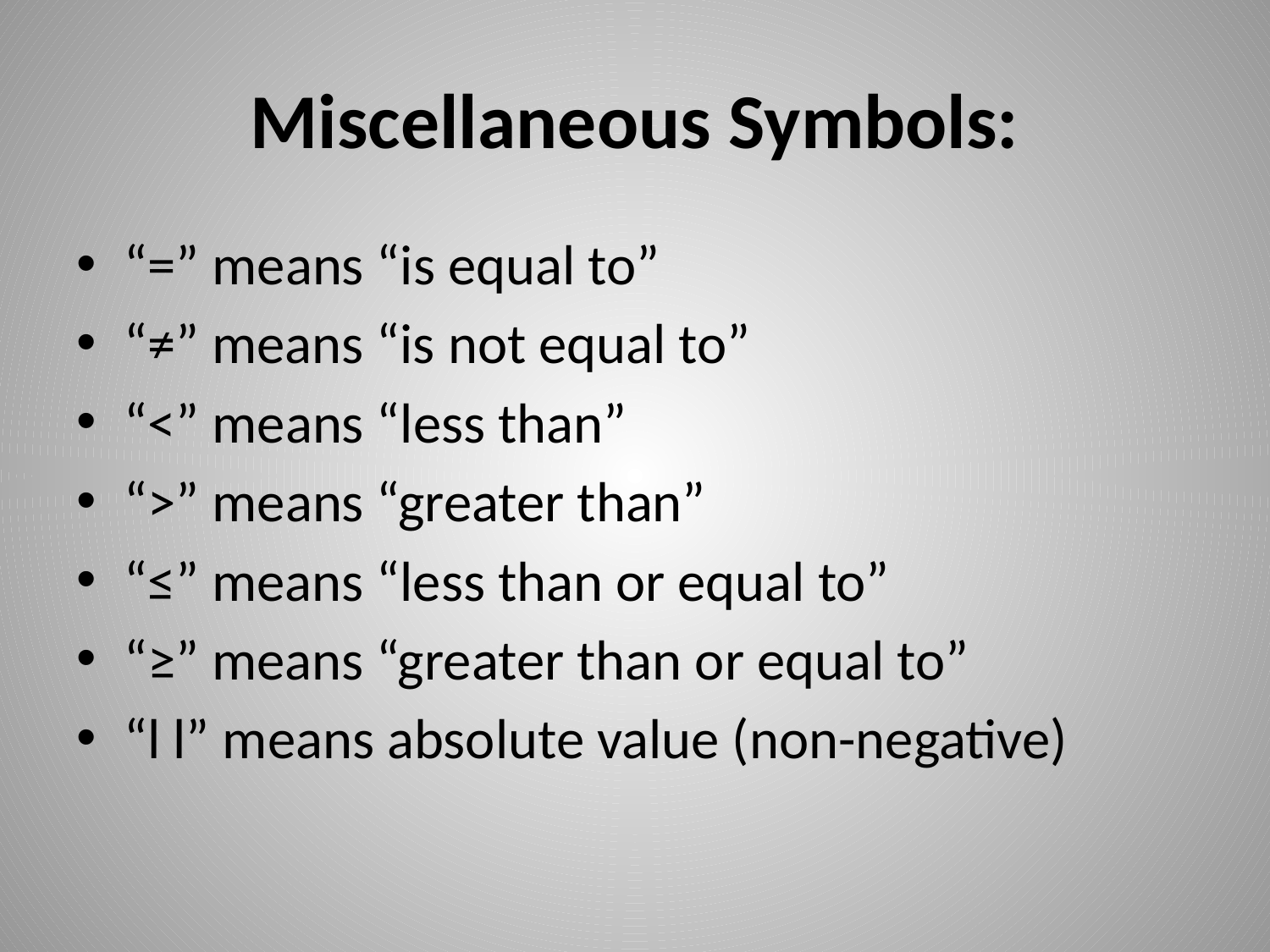

# Miscellaneous Symbols:
“=” means “is equal to”
“≠” means “is not equal to”
“<” means “less than”
“>” means “greater than”
“≤” means “less than or equal to”
“≥” means “greater than or equal to”
“l l” means absolute value (non-negative)